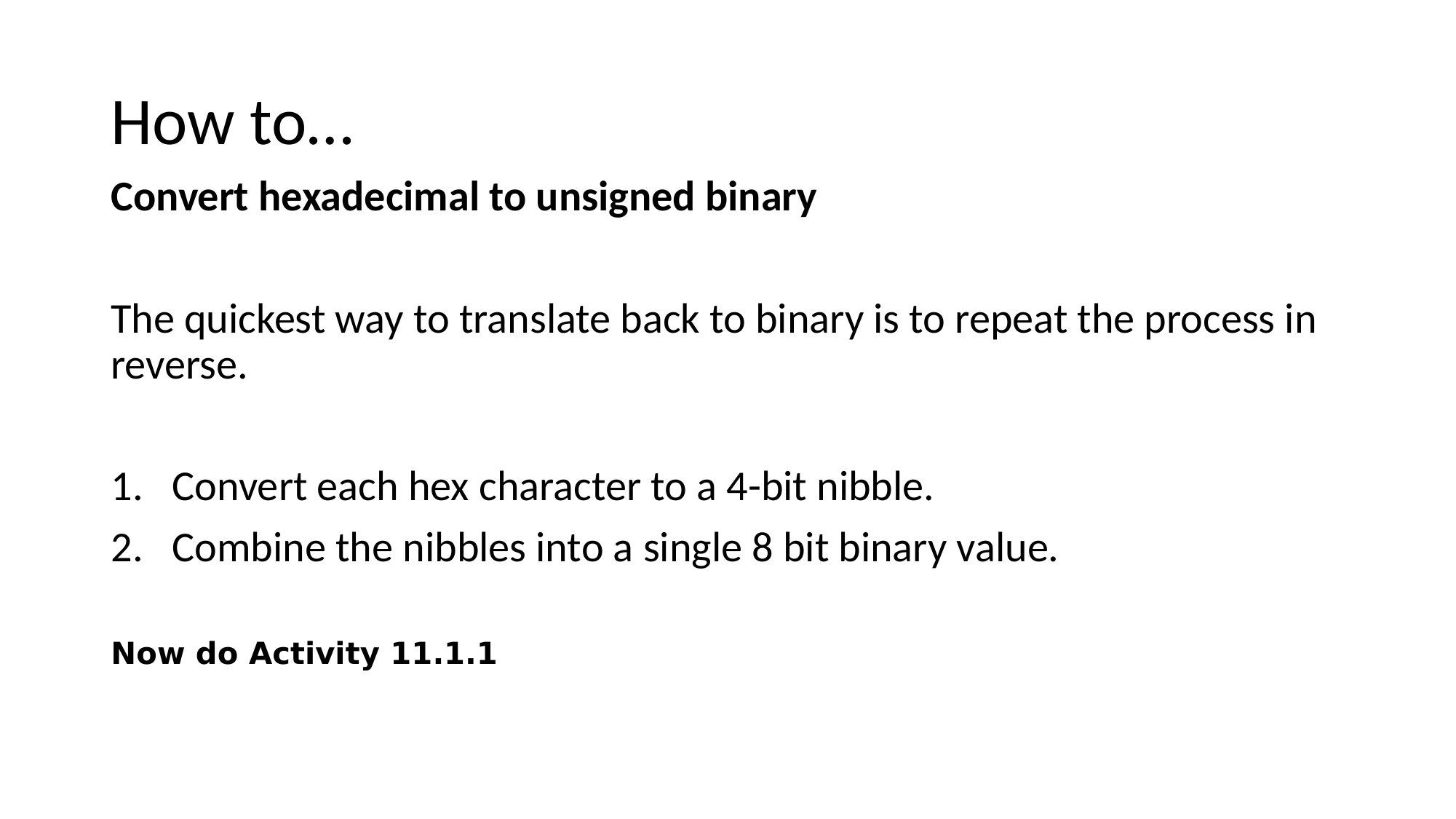

# How to…
Convert hexadecimal to unsigned binary

The quickest way to translate back to binary is to repeat the process in reverse.

Convert each hex character to a 4-bit nibble.
Combine the nibbles into a single 8 bit binary value.
Now do Activity 11.1.1